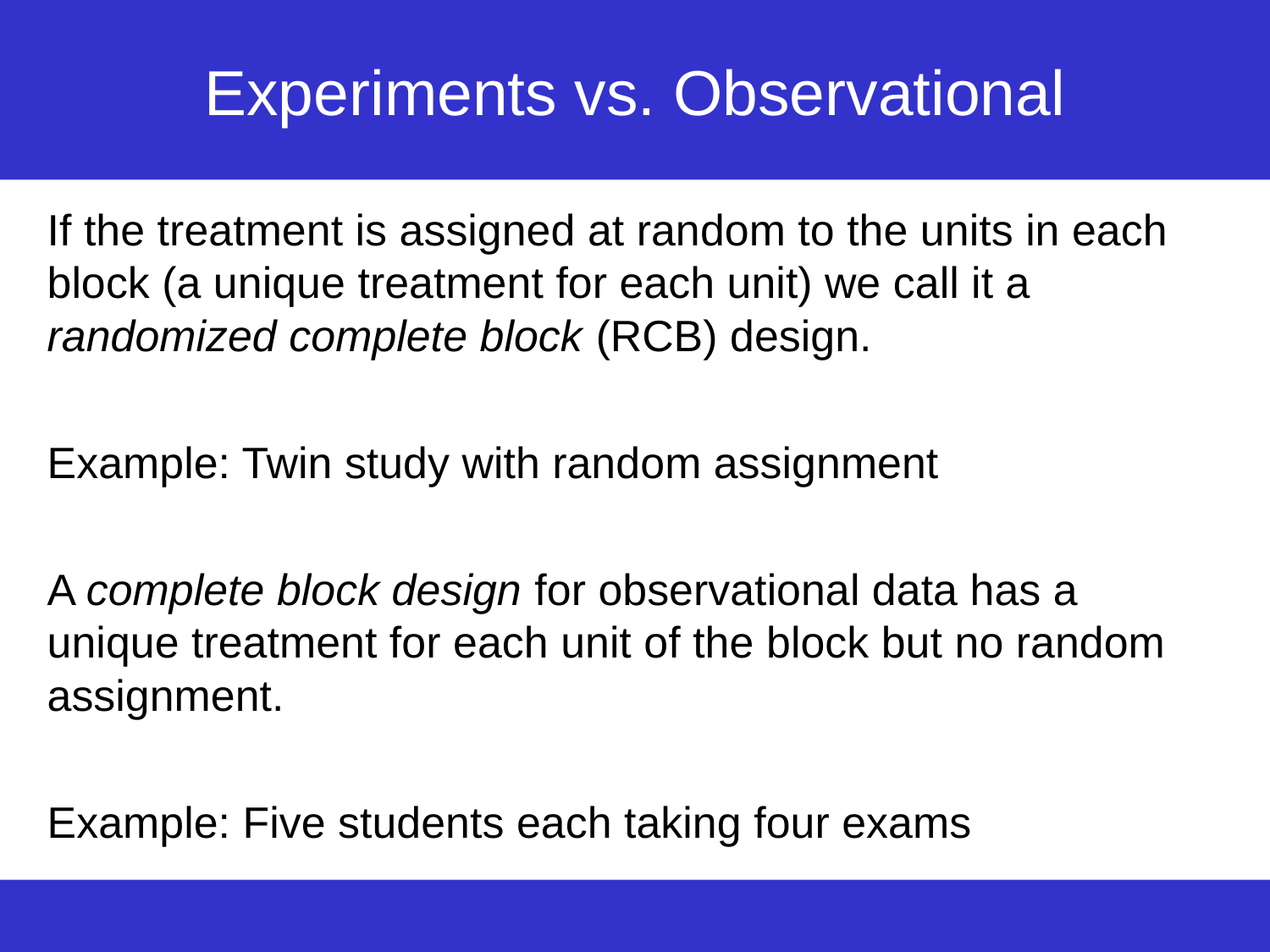

# Experiments vs. Observational
If the treatment is assigned at random to the units in each block (a unique treatment for each unit) we call it a randomized complete block (RCB) design.

Example: Twin study with random assignment

A complete block design for observational data has a unique treatment for each unit of the block but no random assignment.

Example: Five students each taking four exams